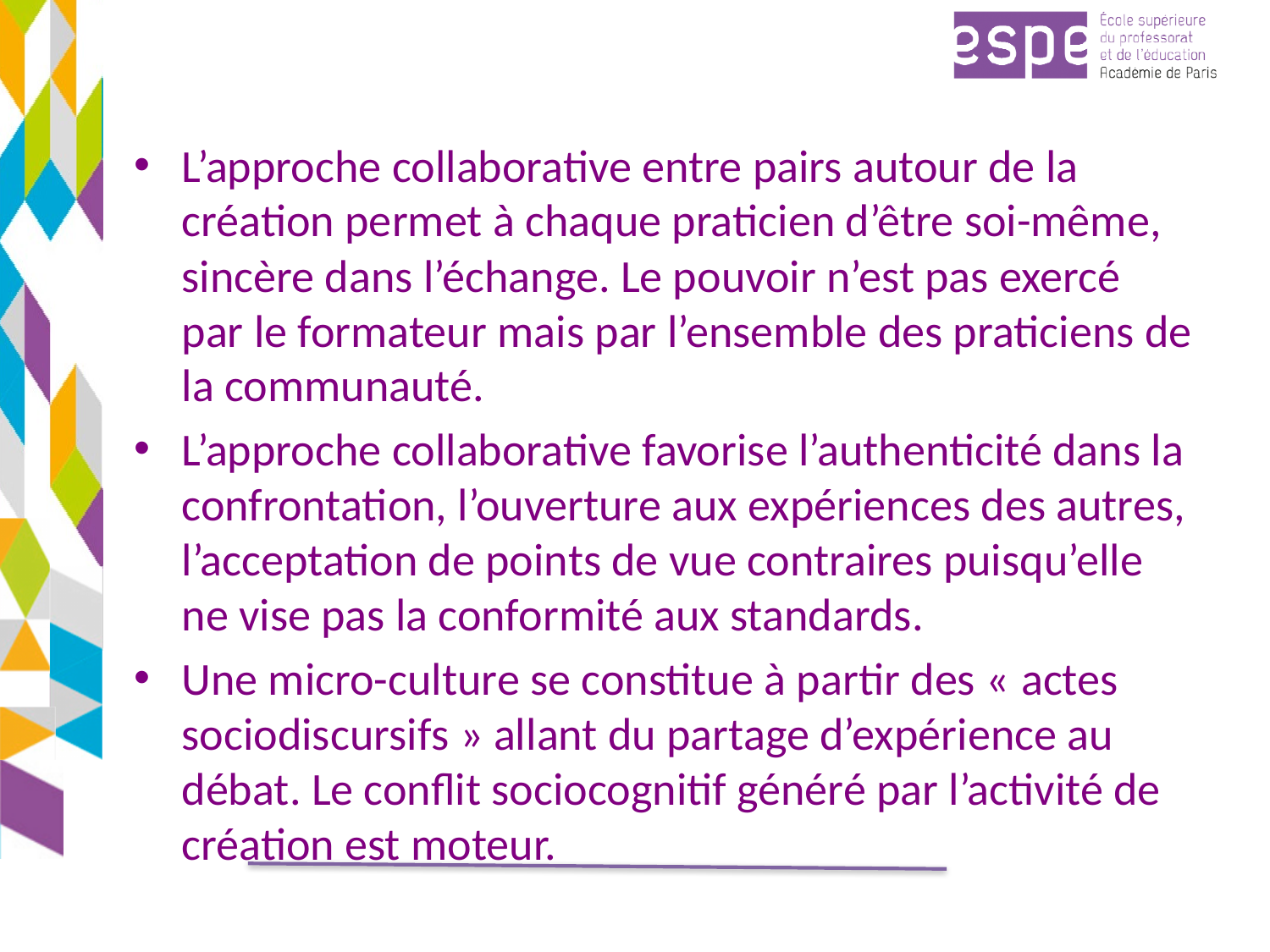

#
L’approche collaborative entre pairs autour de la création permet à chaque praticien d’être soi-même, sincère dans l’échange. Le pouvoir n’est pas exercé par le formateur mais par l’ensemble des praticiens de la communauté.
L’approche collaborative favorise l’authenticité dans la confrontation, l’ouverture aux expériences des autres, l’acceptation de points de vue contraires puisqu’elle ne vise pas la conformité aux standards.
Une micro-culture se constitue à partir des « actes sociodiscursifs » allant du partage d’expérience au débat. Le conflit sociocognitif généré par l’activité de création est moteur.